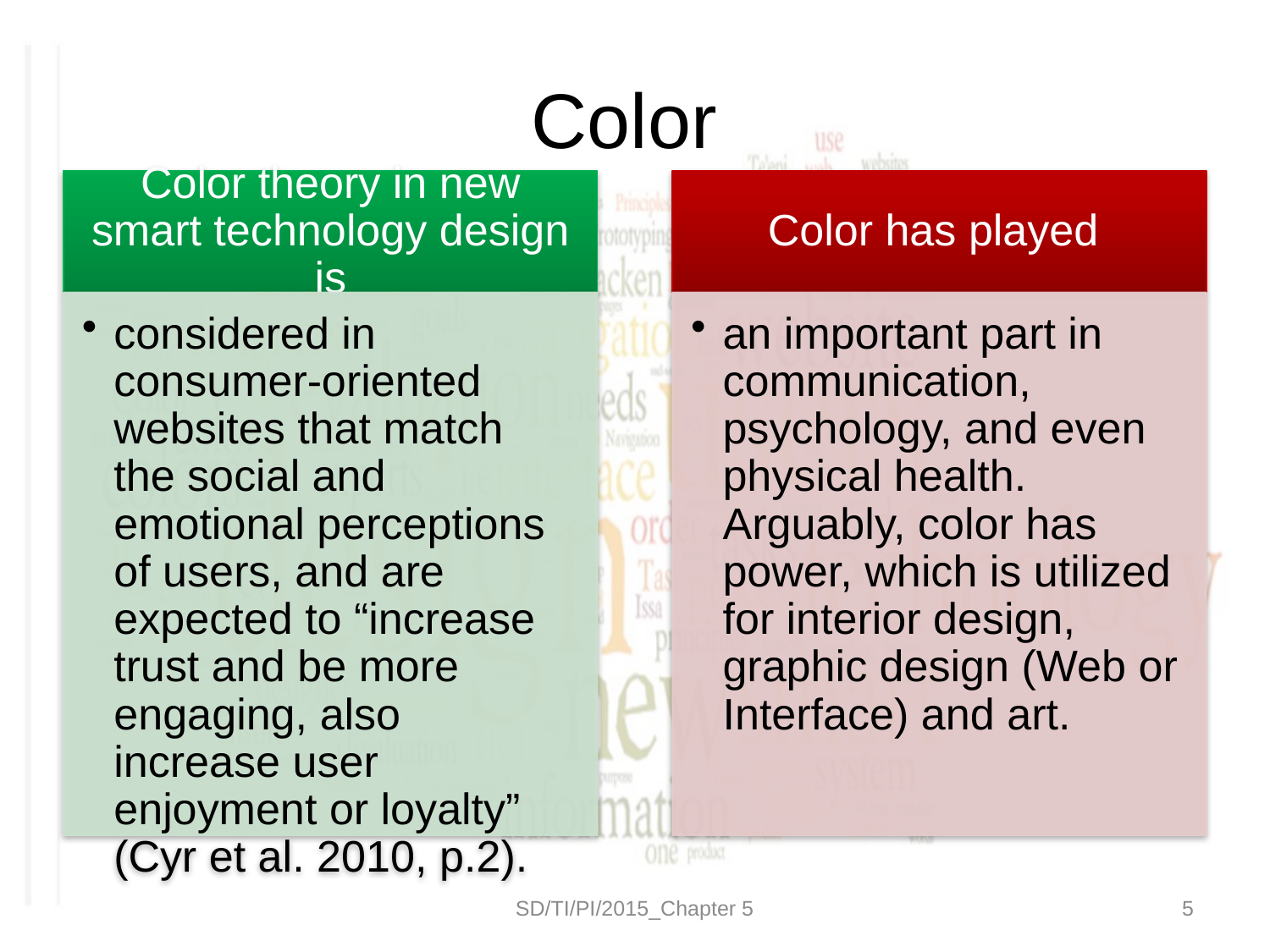

# Color
Color theory in new smart technology design is
considered in consumer-oriented websites that match the social and emotional perceptions of users, and are expected to “increase trust and be more engaging, also increase user enjoyment or loyalty” (Cyr et al. 2010, p.2).
Color has played
an important part in communication, psychology, and even physical health. Arguably, color has power, which is utilized for interior design, graphic design (Web or Interface) and art.
SD/TI/PI/2015_Chapter 5
5